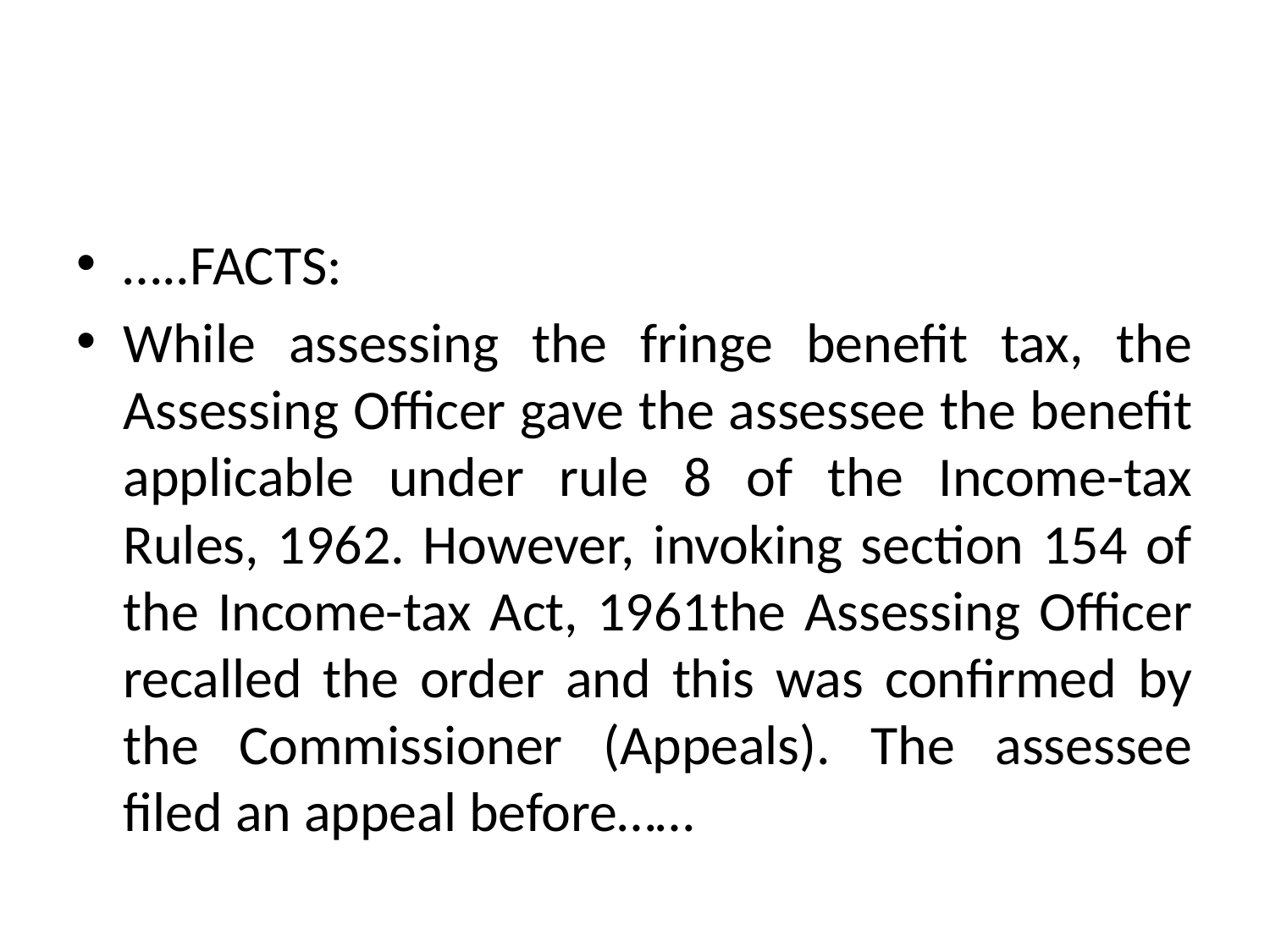

#
…..FACTS:
While assessing the fringe benefit tax, the Assessing Officer gave the assessee the benefit applicable under rule 8 of the Income-tax Rules, 1962. However, invoking section 154 of the Income-tax Act, 1961the Assessing Officer recalled the order and this was confirmed by the Commissioner (Appeals). The assessee filed an appeal before……